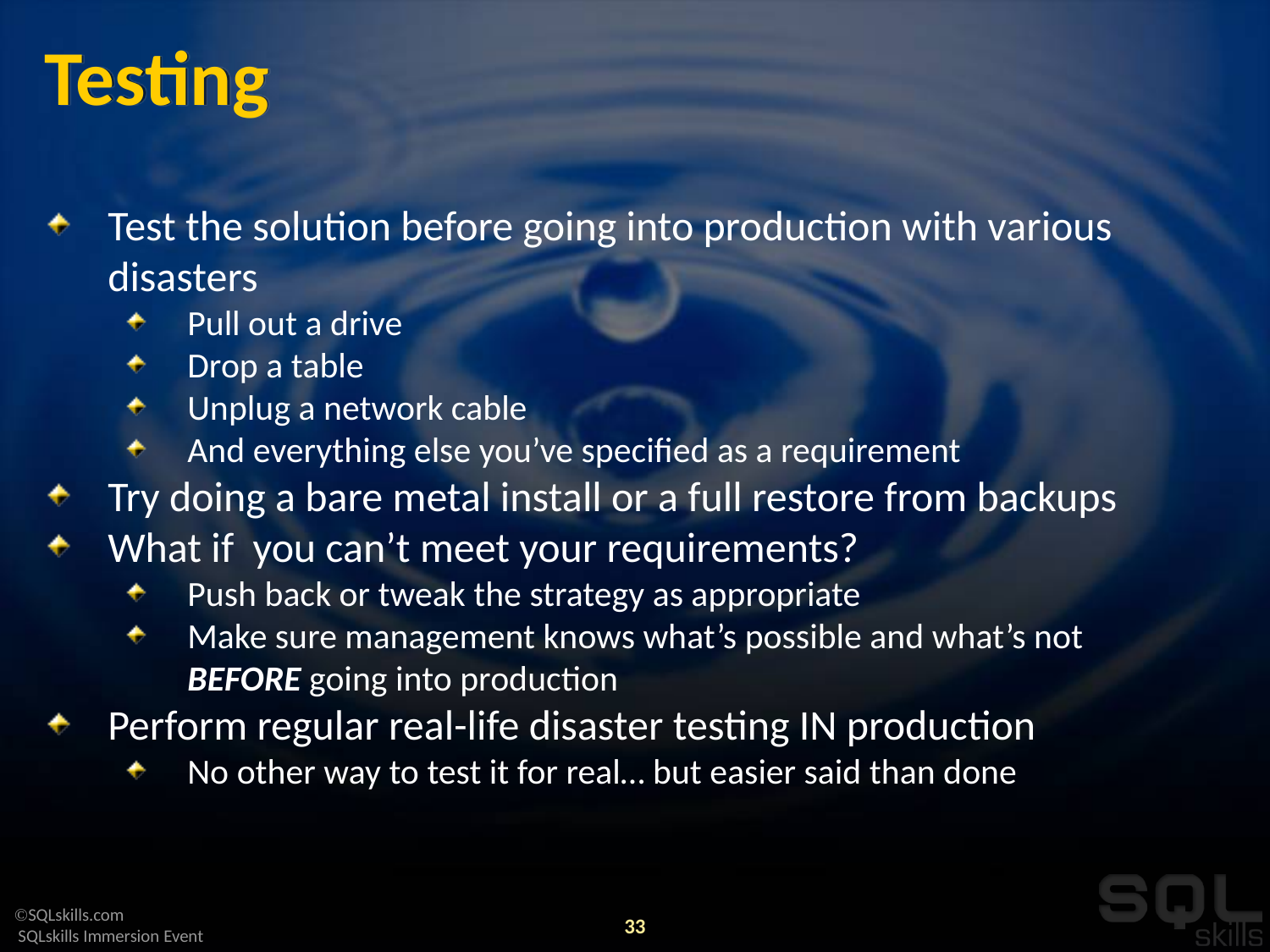

# Testing
Test the solution before going into production with various disasters
Pull out a drive
Drop a table
Unplug a network cable
And everything else you’ve specified as a requirement
Try doing a bare metal install or a full restore from backups
What if  you can’t meet your requirements?
Push back or tweak the strategy as appropriate
Make sure management knows what’s possible and what’s not BEFORE going into production
Perform regular real-life disaster testing IN production
No other way to test it for real… but easier said than done
33